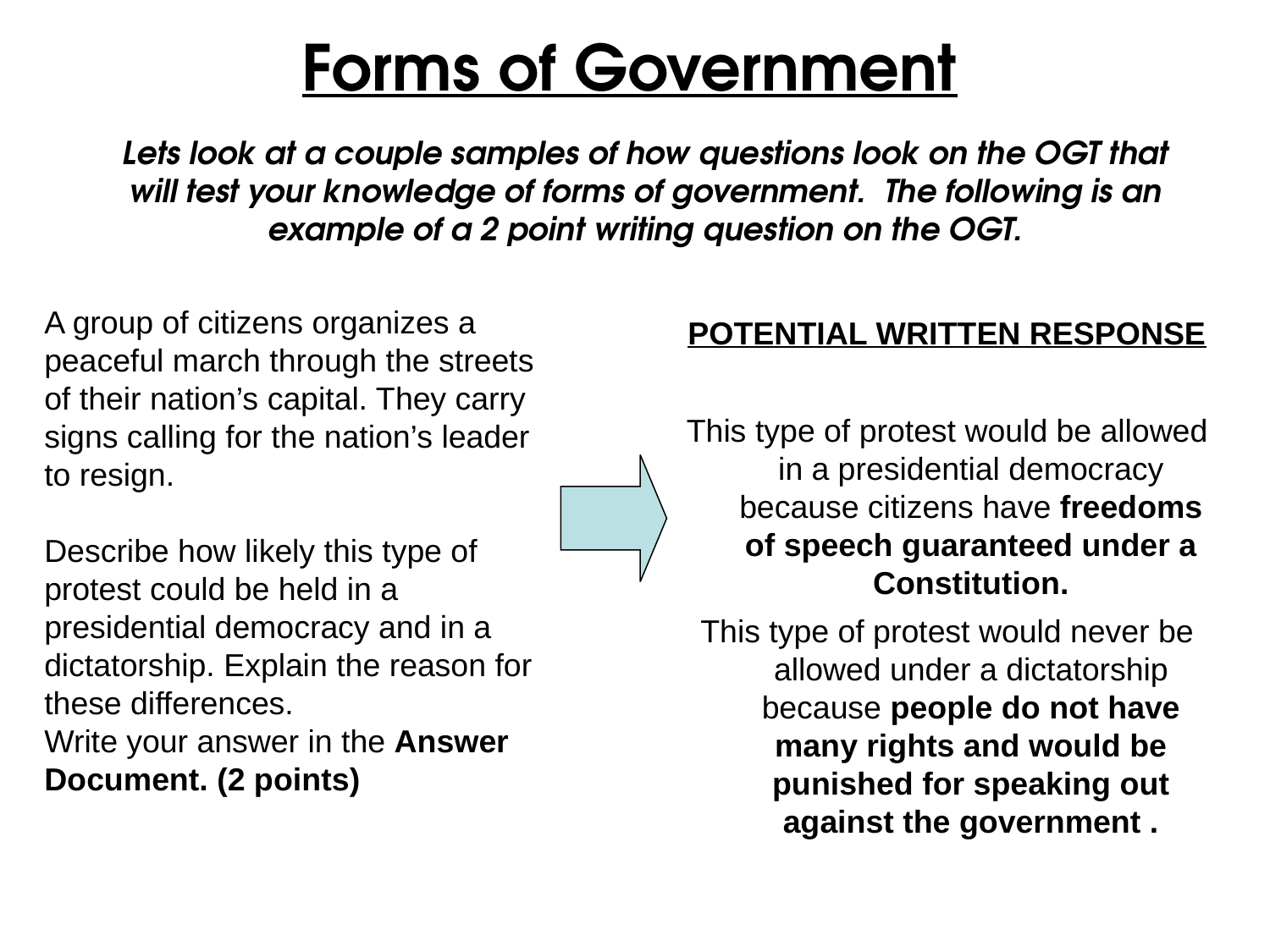

Forms of Government
Lets look at a couple samples of how questions look on the OGT that will test your knowledge of forms of government.  The following is an example of a 2 point writing question on the OGT.

A group of citizens organizes a
peaceful march through the streets
of their nation’s capital. They carry
signs calling for the nation’s leader
to resign.

Describe how likely this type of
protest could be held in a
presidential democracy and in a
dictatorship. Explain the reason for
these differences.
Write your answer in the Answer
Document. (2 points)
POTENTIAL WRITTEN RESPONSE

This type of protest would be allowed in a presidential democracy because citizens have freedoms of speech guaranteed under a Constitution.
This type of protest would never be allowed under a dictatorship because people do not have many rights and would be punished for speaking out against the government .